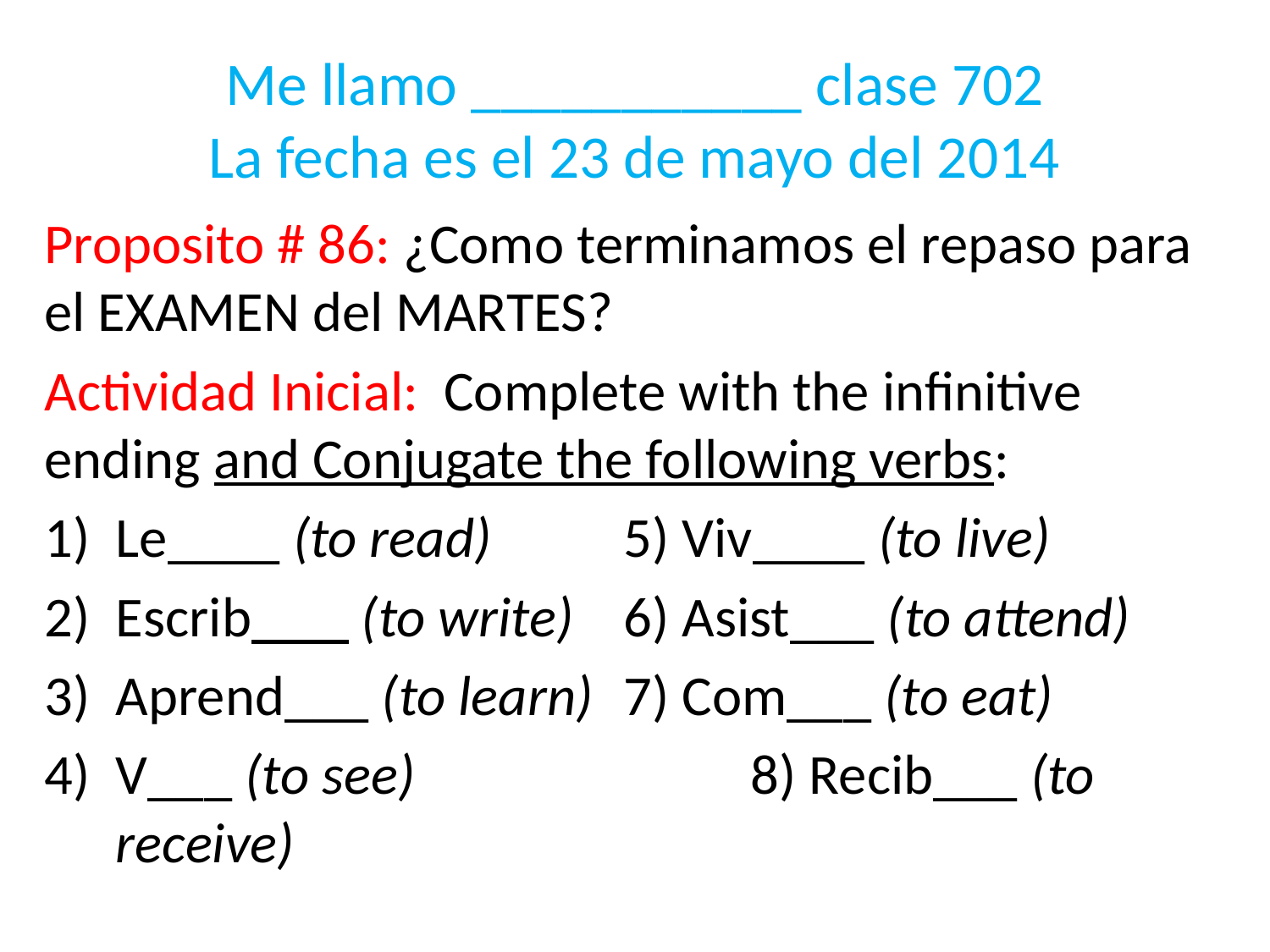

# Me llamo ___________ clase 702 La fecha es el 23 de mayo del 2014
Proposito # 86: ¿Como terminamos el repaso para el EXAMEN del MARTES?
Actividad Inicial:  Complete with the infinitive ending and Conjugate the following verbs:
Le____ (to read)		5) Viv____ (to live)
Escrib___  (to write)	6) Asist___ (to attend)
Aprend___ (to learn)	7) Com___ (to eat)
V___ (to see)			8) Recib___ (to receive)